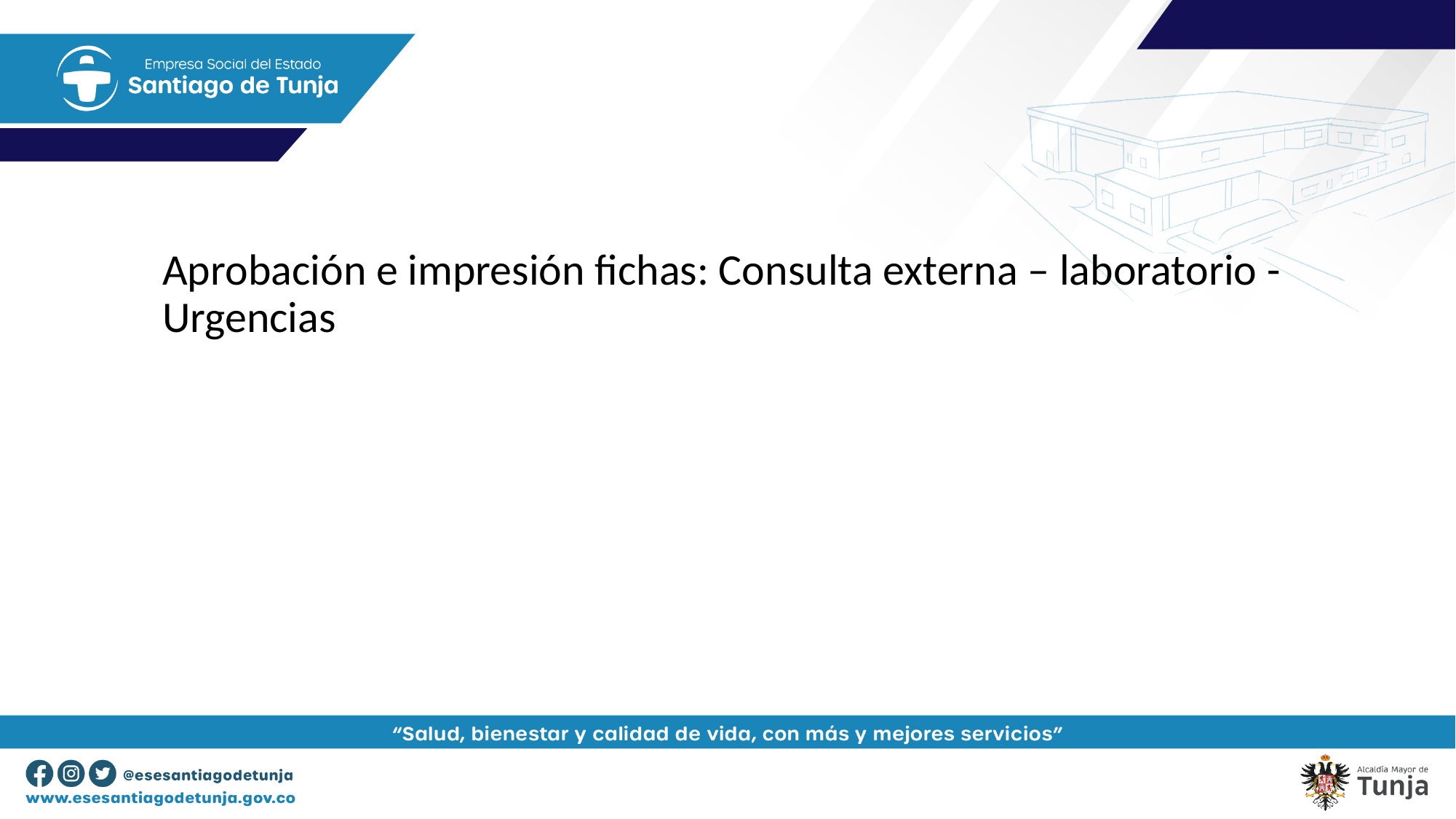

# Aprobación e impresión fichas: Consulta externa – laboratorio - Urgencias